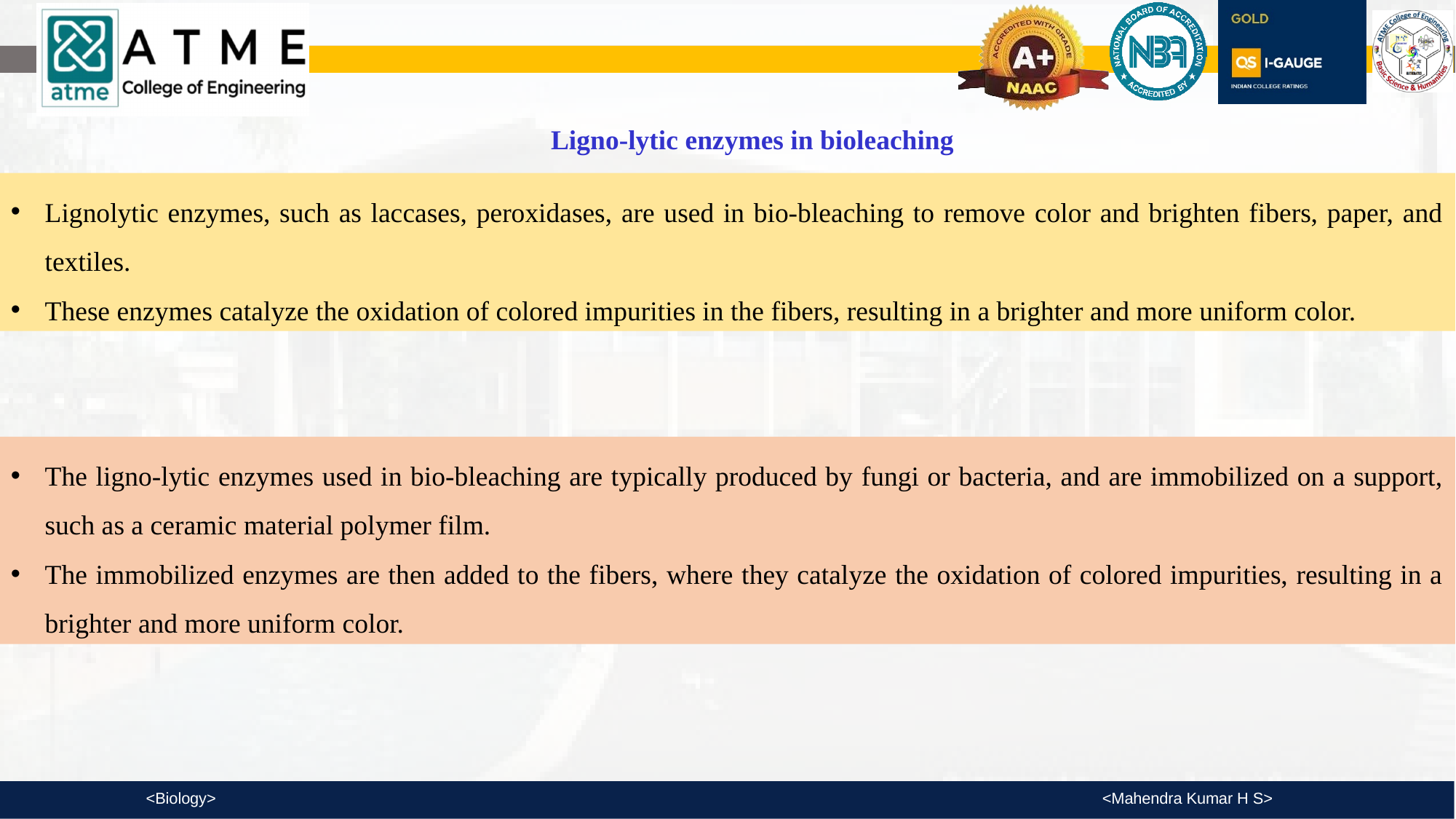

Ligno-lytic enzymes in bioleaching
Lignolytic enzymes, such as laccases, peroxidases, are used in bio-bleaching to remove color and brighten fibers, paper, and textiles.
These enzymes catalyze the oxidation of colored impurities in the fibers, resulting in a brighter and more uniform color.
The ligno-lytic enzymes used in bio-bleaching are typically produced by fungi or bacteria, and are immobilized on a support, such as a ceramic material polymer film.
The immobilized enzymes are then added to the fibers, where they catalyze the oxidation of colored impurities, resulting in a brighter and more uniform color.